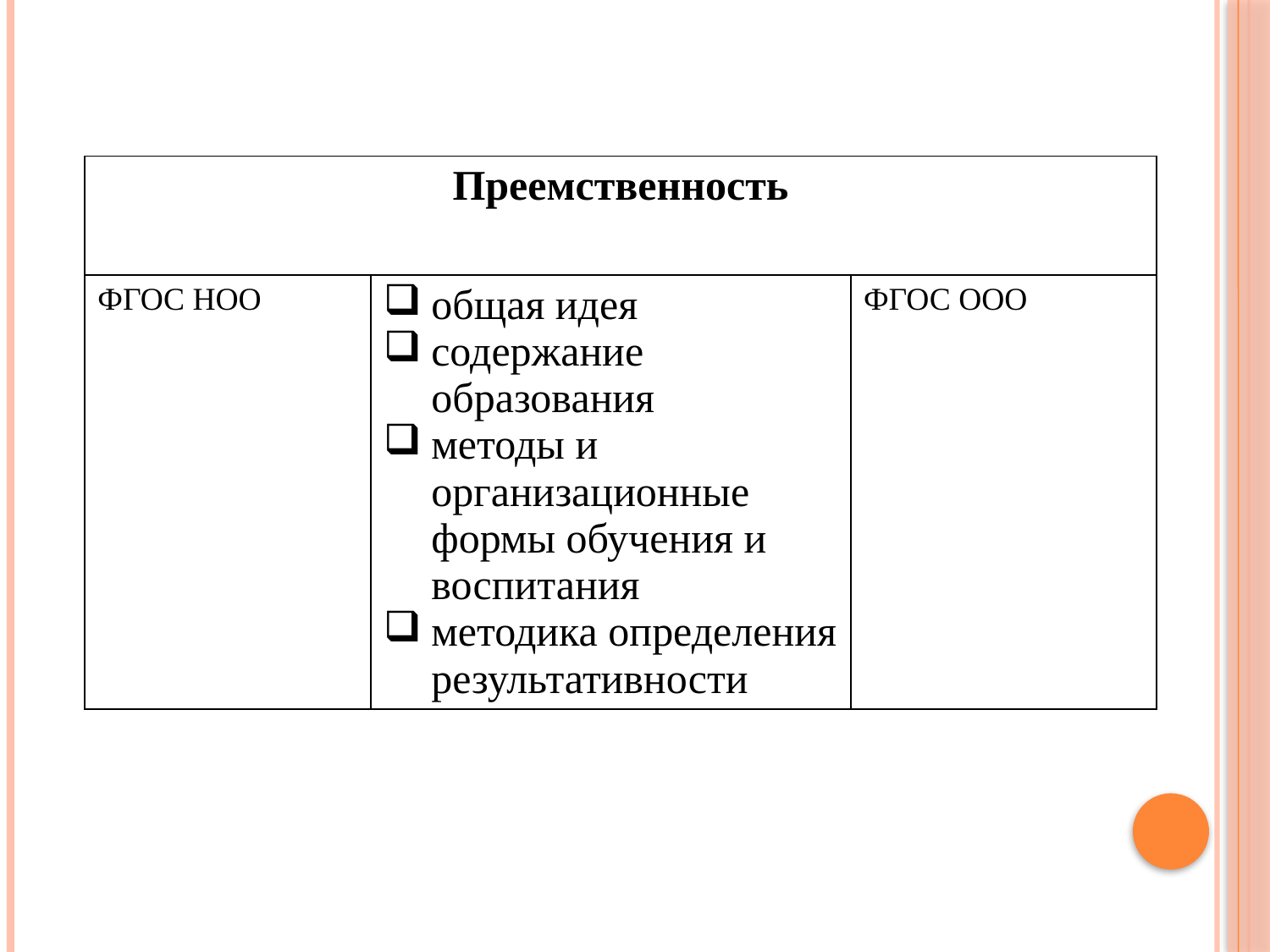

| Преемственность |  |  |
| --- | --- | --- |
| ФГОС НОО | общая идея содержание образования методы и организационные формы обучения и воспитания методика определения результативности | ФГОС ООО |